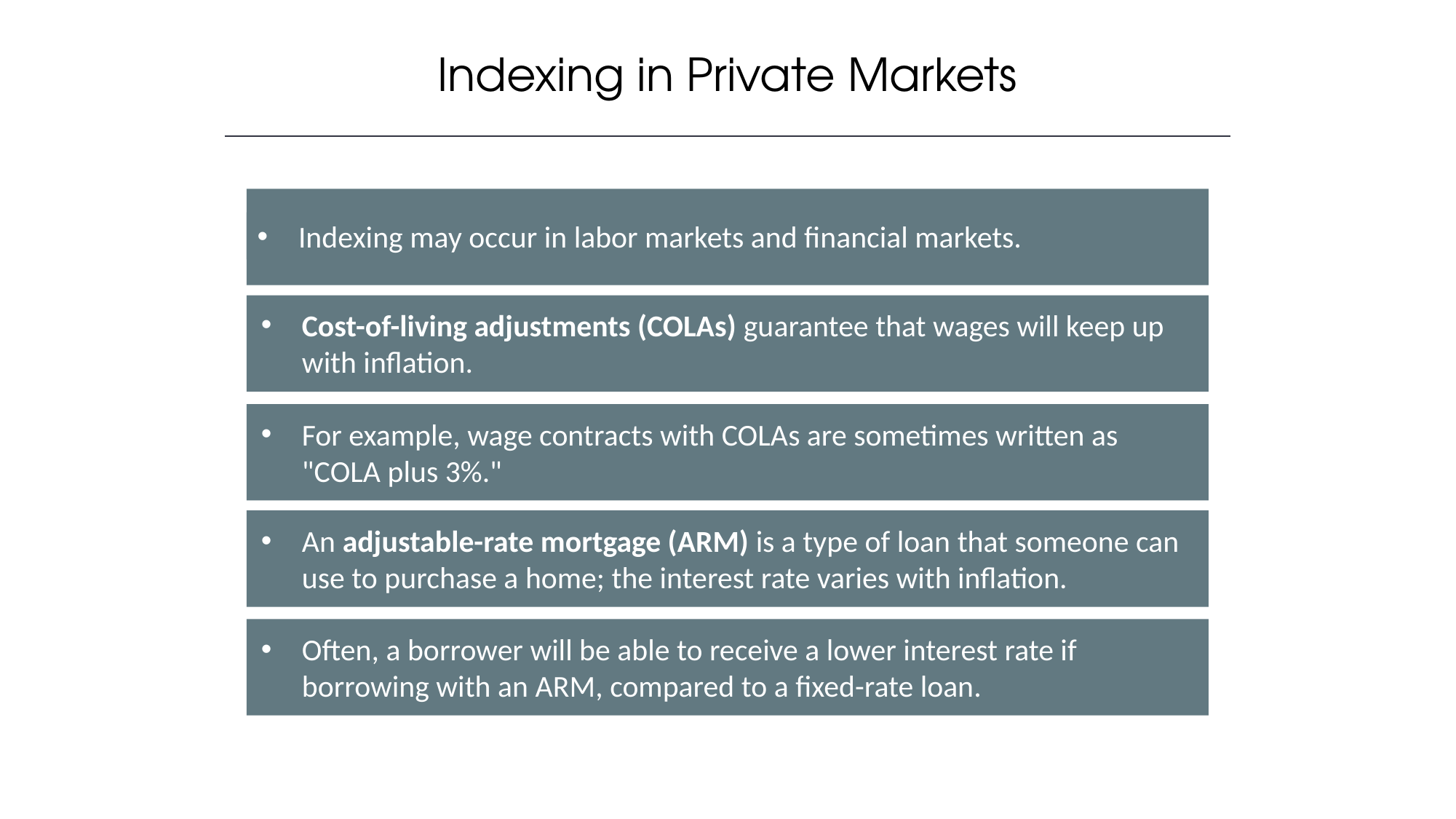

Indexing in Private Markets
HAWKES LEARNING

Indexing may occur in labor markets and financial markets.

Cost-of-living adjustments (COLAs) guarantee that wages will keep up with inflation.

For example, wage contracts with COLAs are sometimes written as "COLA plus 3%."

An adjustable-rate mortgage (ARM) is a type of loan that someone can use to purchase a home; the interest rate varies with inflation.

Often, a borrower will be able to receive a lower interest rate if borrowing with an ARM, compared to a fixed-rate loan.